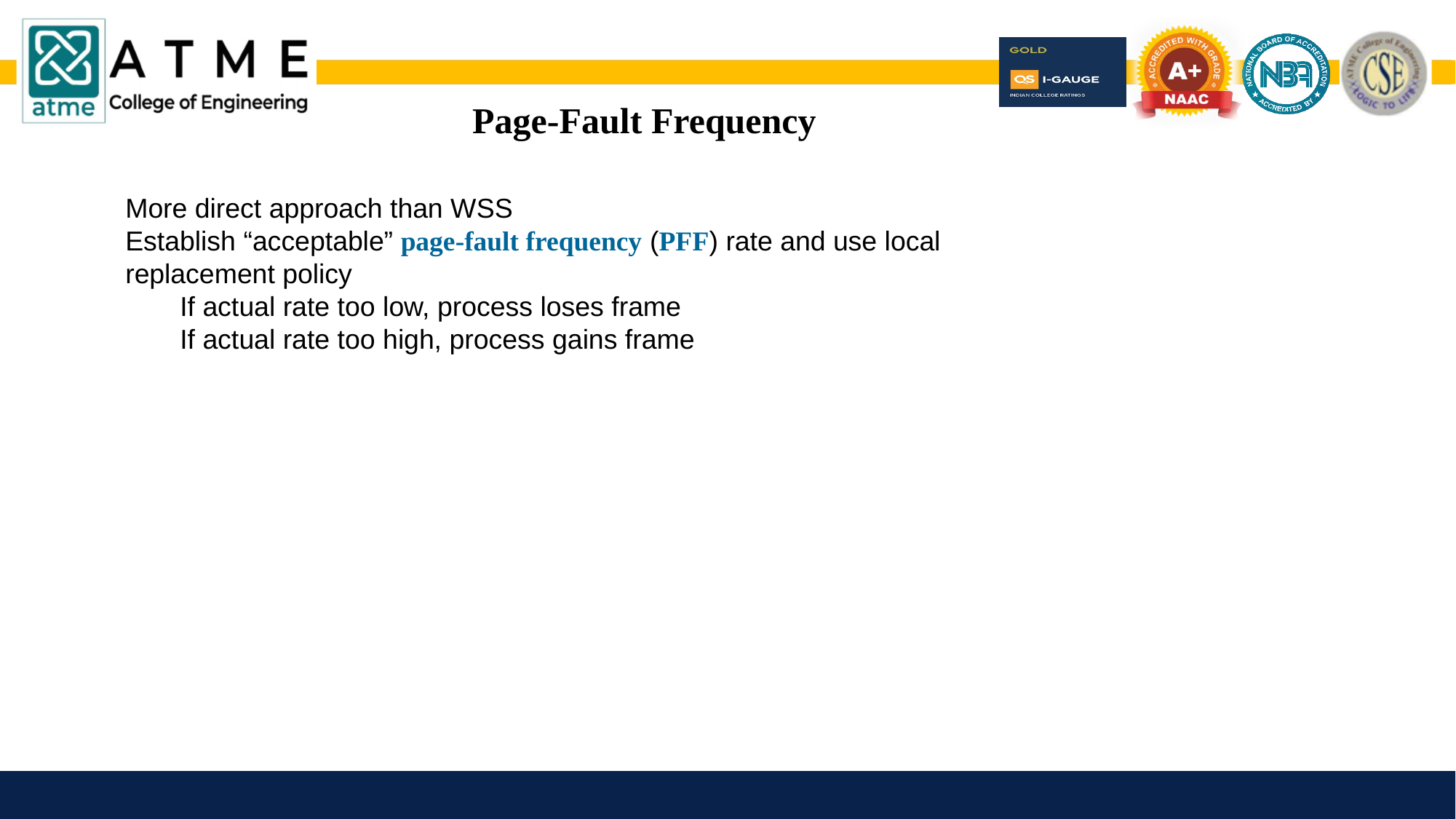

# Page-Fault Frequency
More direct approach than WSS
Establish “acceptable” page-fault frequency (PFF) rate and use local replacement policy
If actual rate too low, process loses frame
If actual rate too high, process gains frame